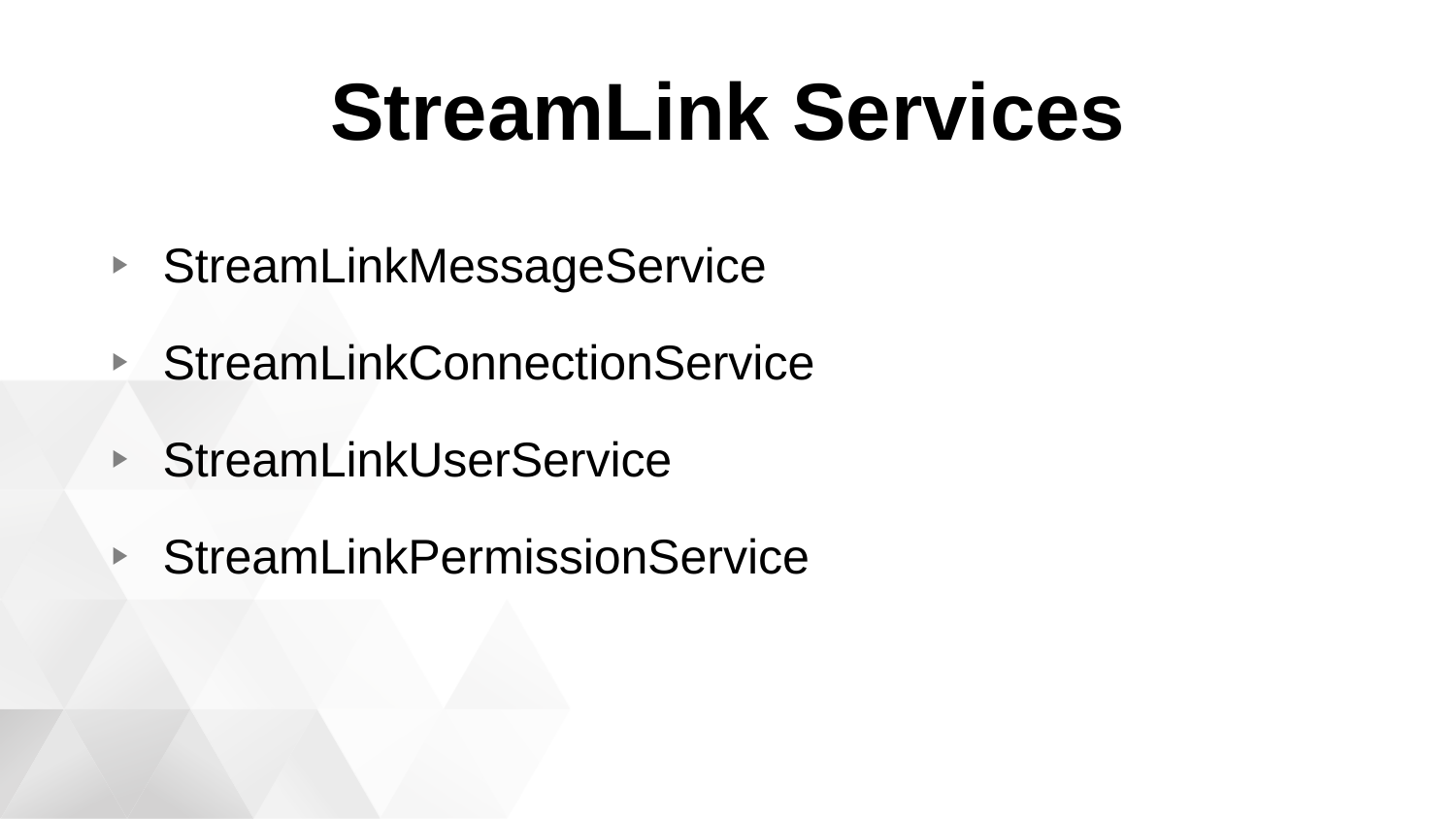

# StreamLink Services
StreamLinkMessageService
StreamLinkConnectionService
StreamLinkUserService
StreamLinkPermissionService